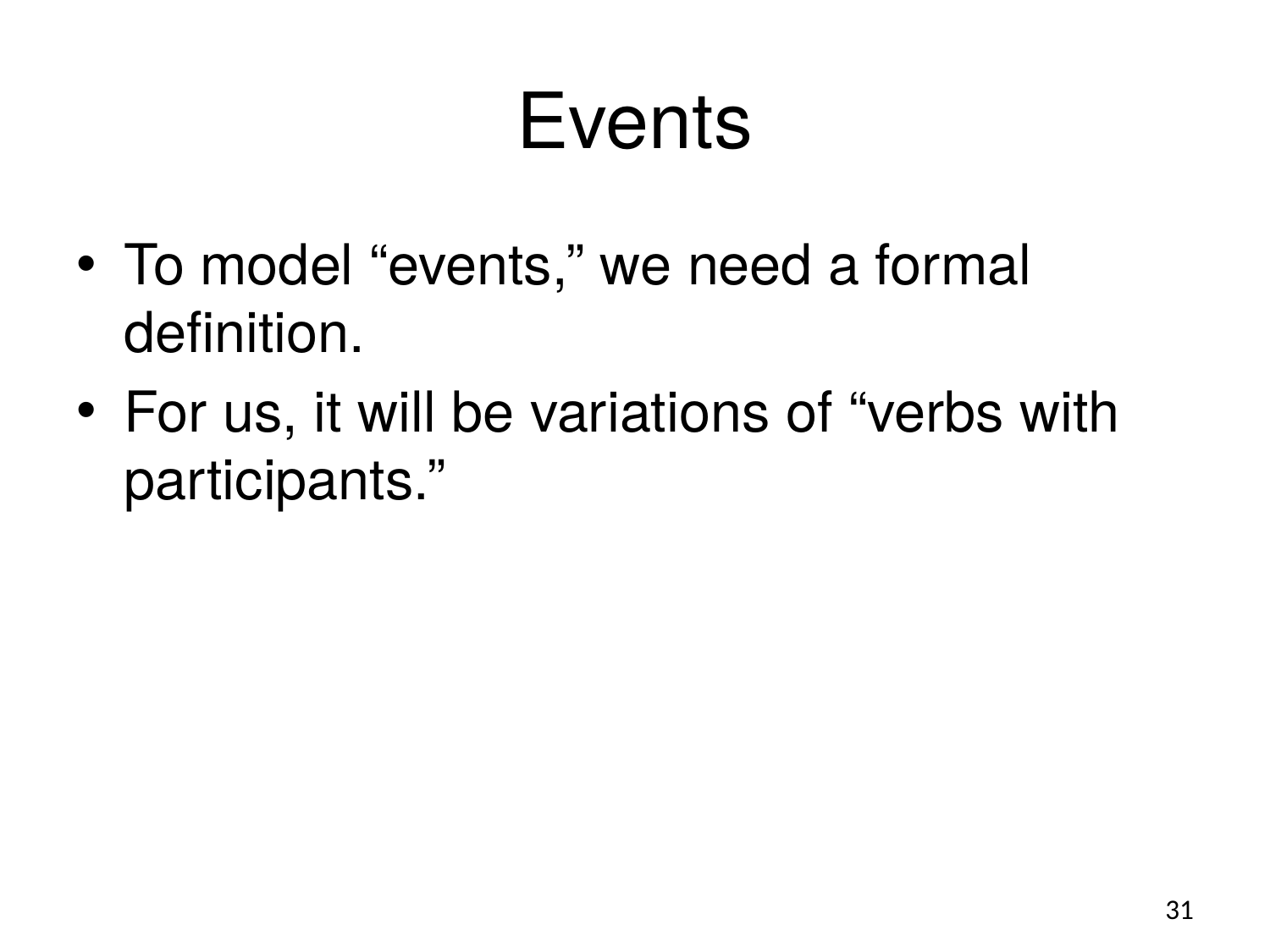

# Events
To model “events,” we need a formal definition.
For us, it will be variations of “verbs with participants.”
31